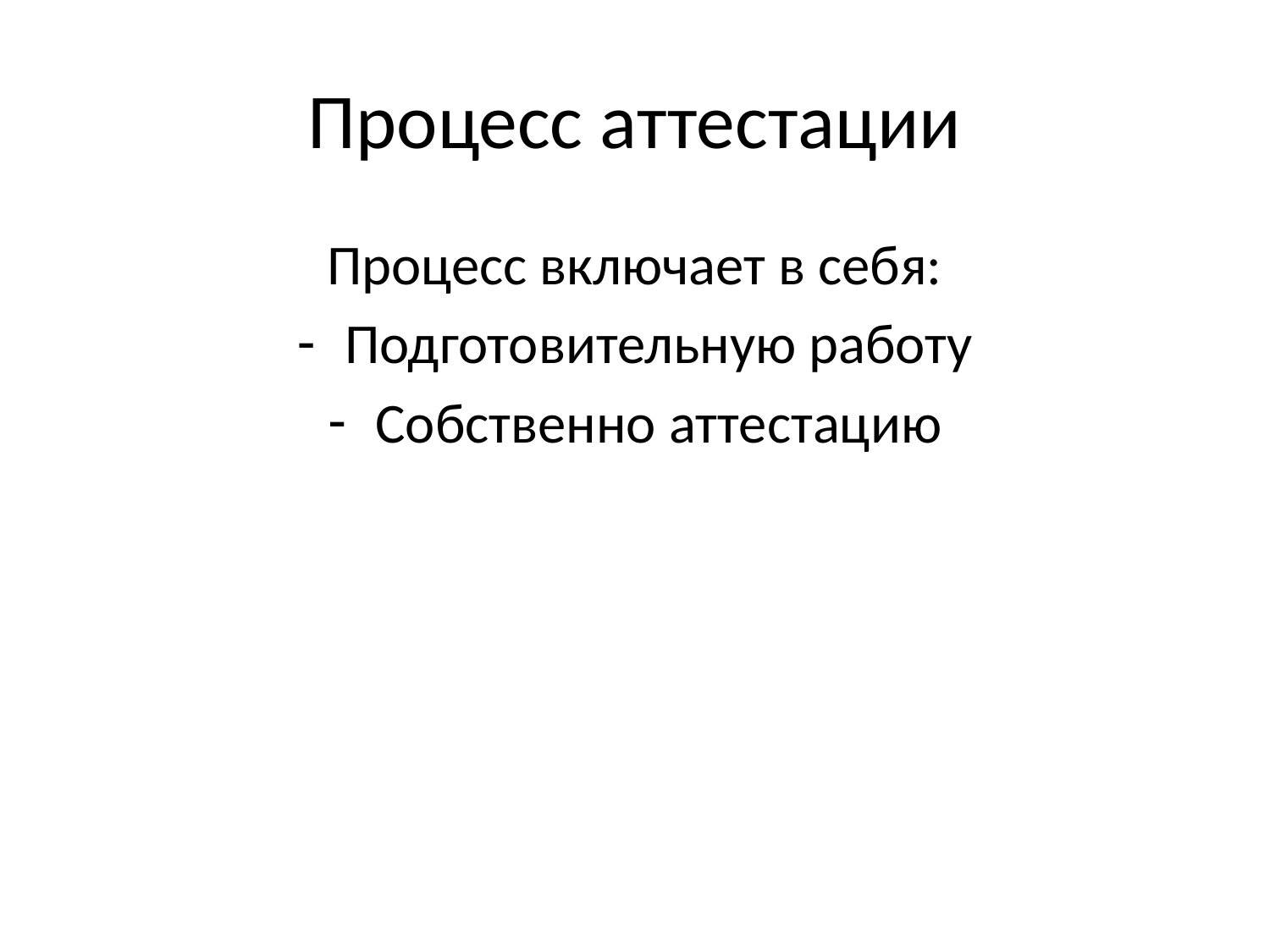

# Процесс аттестации
Процесс включает в себя:
Подготовительную работу
Собственно аттестацию